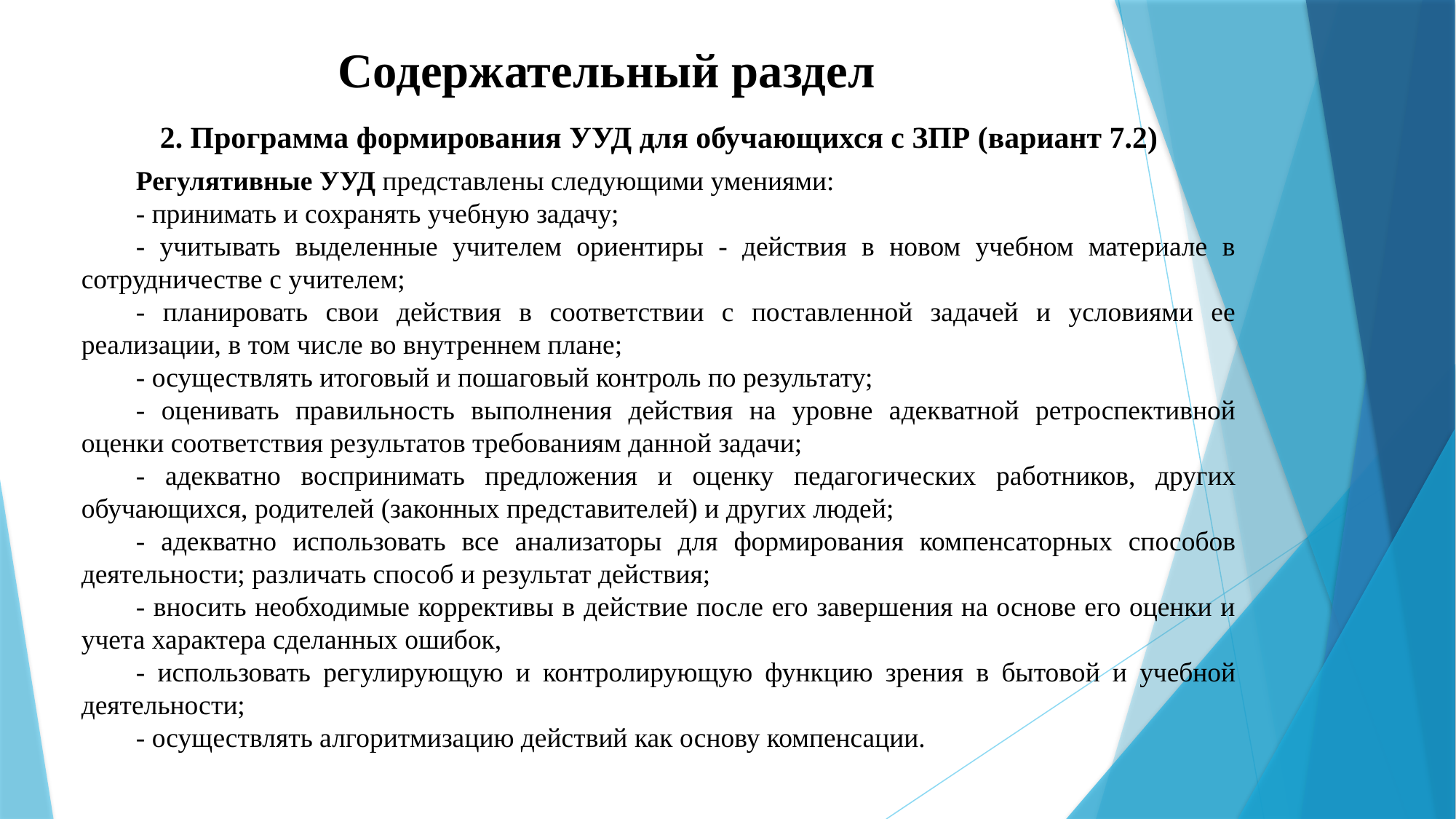

# Содержательный раздел
2. Программа формирования УУД для обучающихся с ЗПР (вариант 7.2)
Регулятивные УУД представлены следующими умениями:
- принимать и сохранять учебную задачу;
- учитывать выделенные учителем ориентиры - действия в новом учебном материале в сотрудничестве с учителем;
- планировать свои действия в соответствии с поставленной задачей и условиями ее реализации, в том числе во внутреннем плане;
- осуществлять итоговый и пошаговый контроль по результату;
- оценивать правильность выполнения действия на уровне адекватной ретроспективной оценки соответствия результатов требованиям данной задачи;
- адекватно воспринимать предложения и оценку педагогических работников, других обучающихся, родителей (законных представителей) и других людей;
- адекватно использовать все анализаторы для формирования компенсаторных способов деятельности; различать способ и результат действия;
- вносить необходимые коррективы в действие после его завершения на основе его оценки и учета характера сделанных ошибок,
- использовать регулирующую и контролирующую функцию зрения в бытовой и учебной деятельности;
- осуществлять алгоритмизацию действий как основу компенсации.